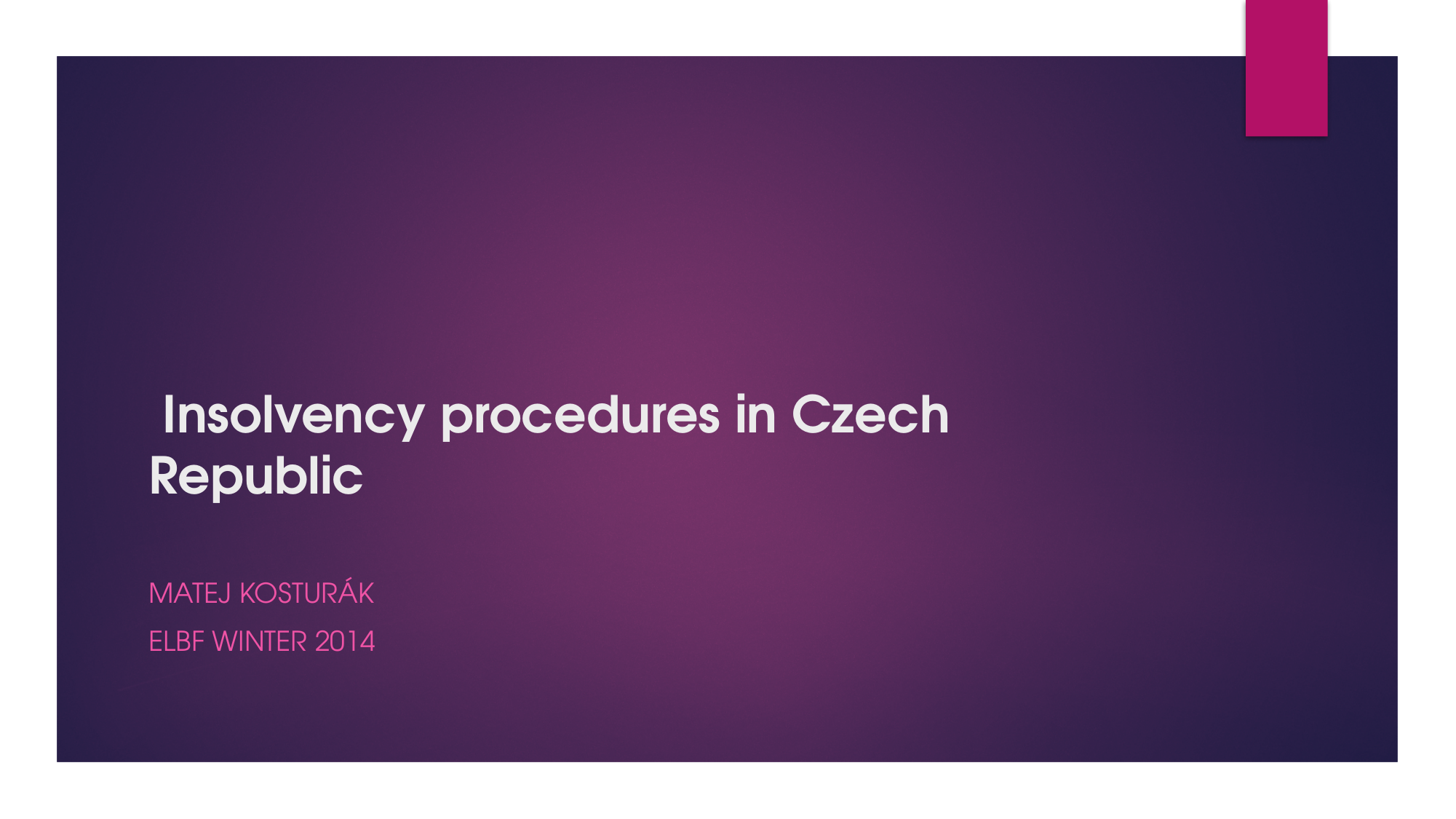

# Insolvency procedures in Czech Republic
Matej Kosturák
ELBF winter 2014